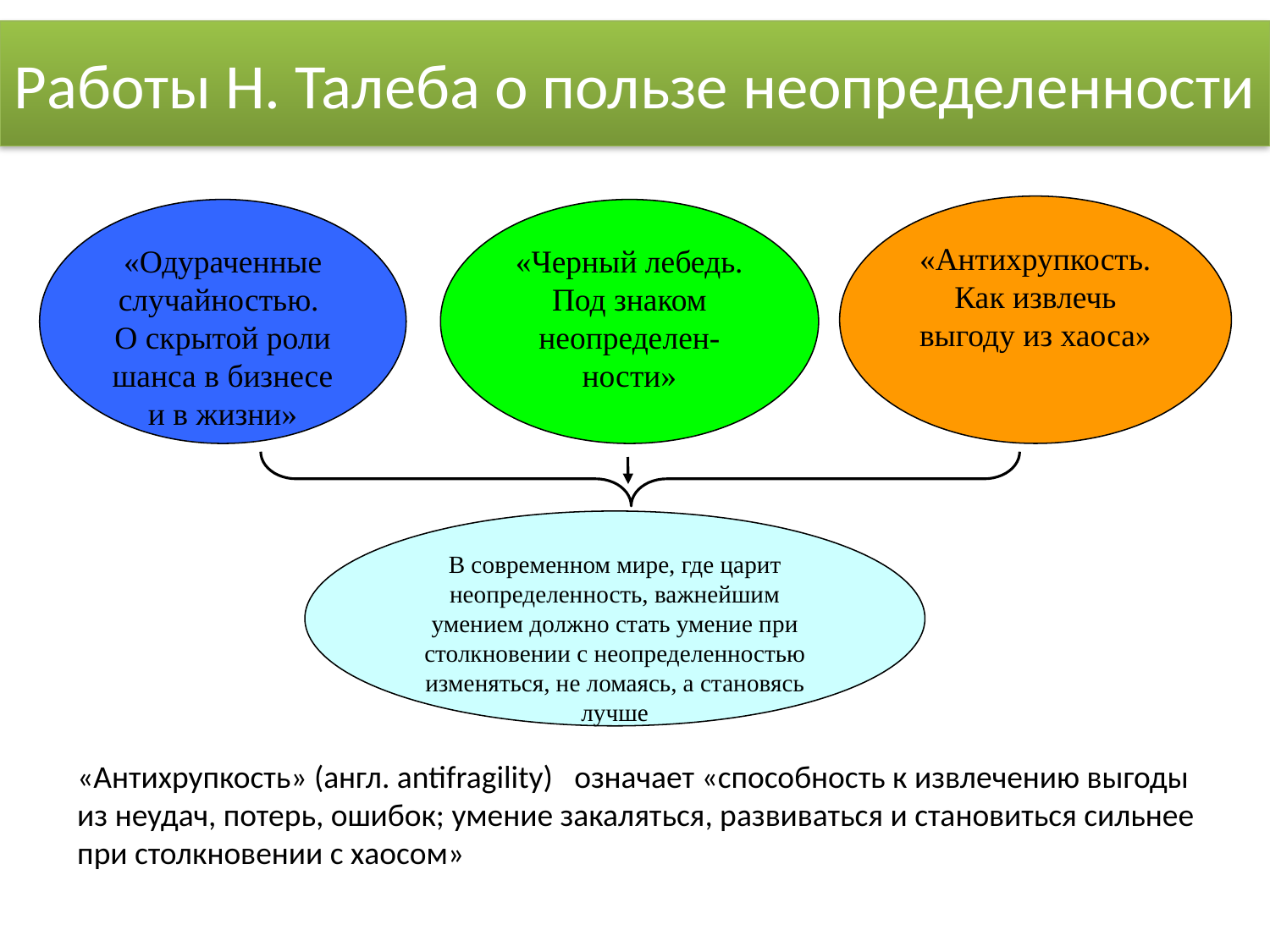

Работы Н. Талеба о пользе неопределенности

«Антихрупкость. Как извлечь выгоду из хаоса»
«Одураченные случайностью.
О скрытой роли шанса в бизнесе и в жизни»
«Черный лебедь. Под знаком неопределен-ности»

В современном мире, где царит неопределенность, важнейшим умением должно стать умение при столкновении с неопределенностью изменяться, не ломаясь, а становясь лучше

«Антихрупкость» (англ. аntifragility)   означает «способность к извлечению выгоды из неудач, потерь, ошибок; умение закаляться, развиваться и становиться сильнее при столкновении с хаосом»